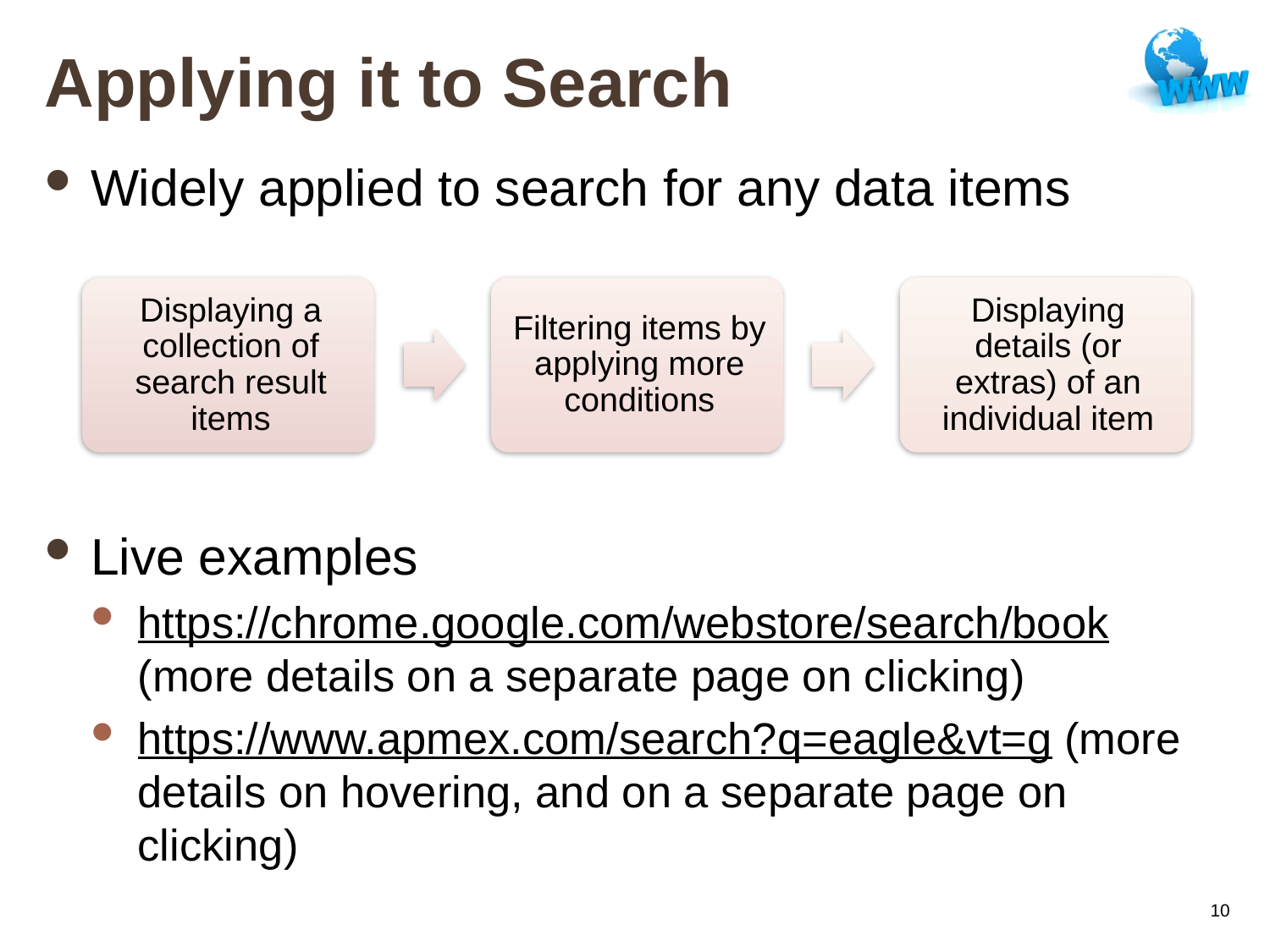

# Applying it to Search
Widely applied to search for any data items

Live examples
https://chrome.google.com/webstore/search/book (more details on a separate page on clicking)
https://www.apmex.com/search?q=eagle&vt=g (more details on hovering, and on a separate page on clicking)

Displaying a collection of search result items

Filtering items by applying more conditions

Displaying details (or extras) of an individual item
10